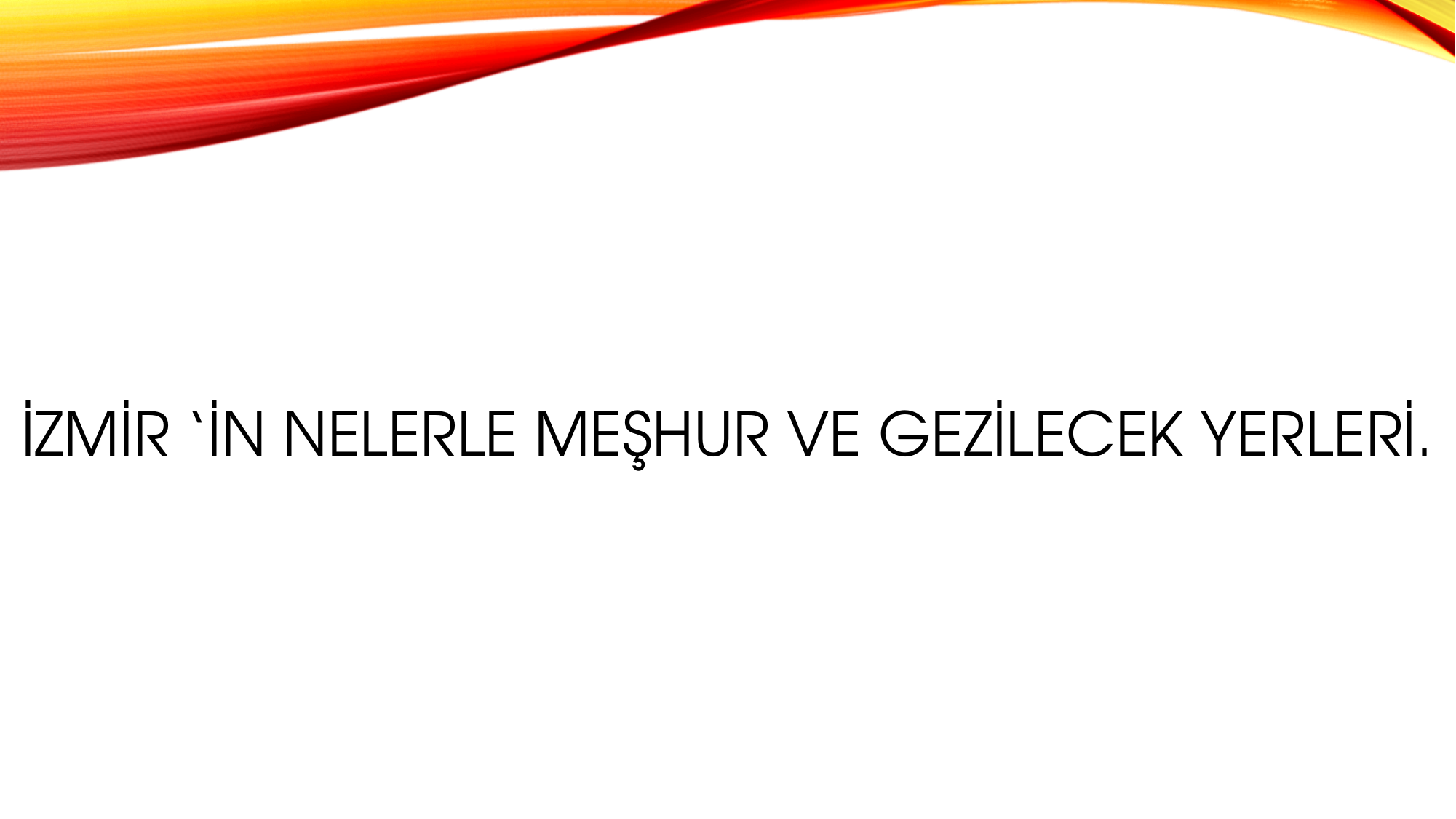

# İzmir ‘in nelerle meşhur ve gezilecek yerleri.